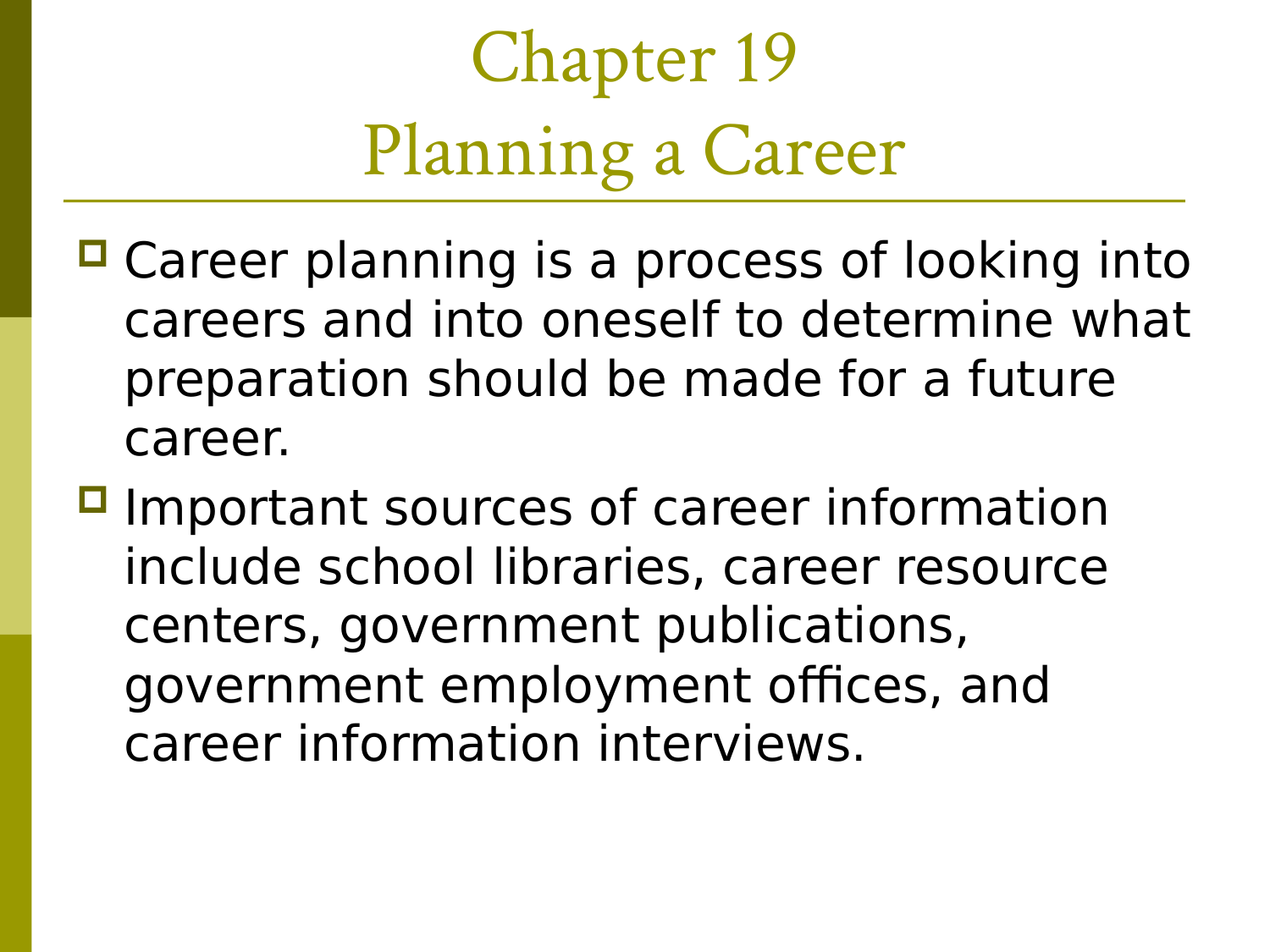

# Chapter 19 Planning a Career
Career planning is a process of looking into careers and into oneself to determine what preparation should be made for a future career.
Important sources of career information include school libraries, career resource centers, government publications, government employment offices, and career information interviews.